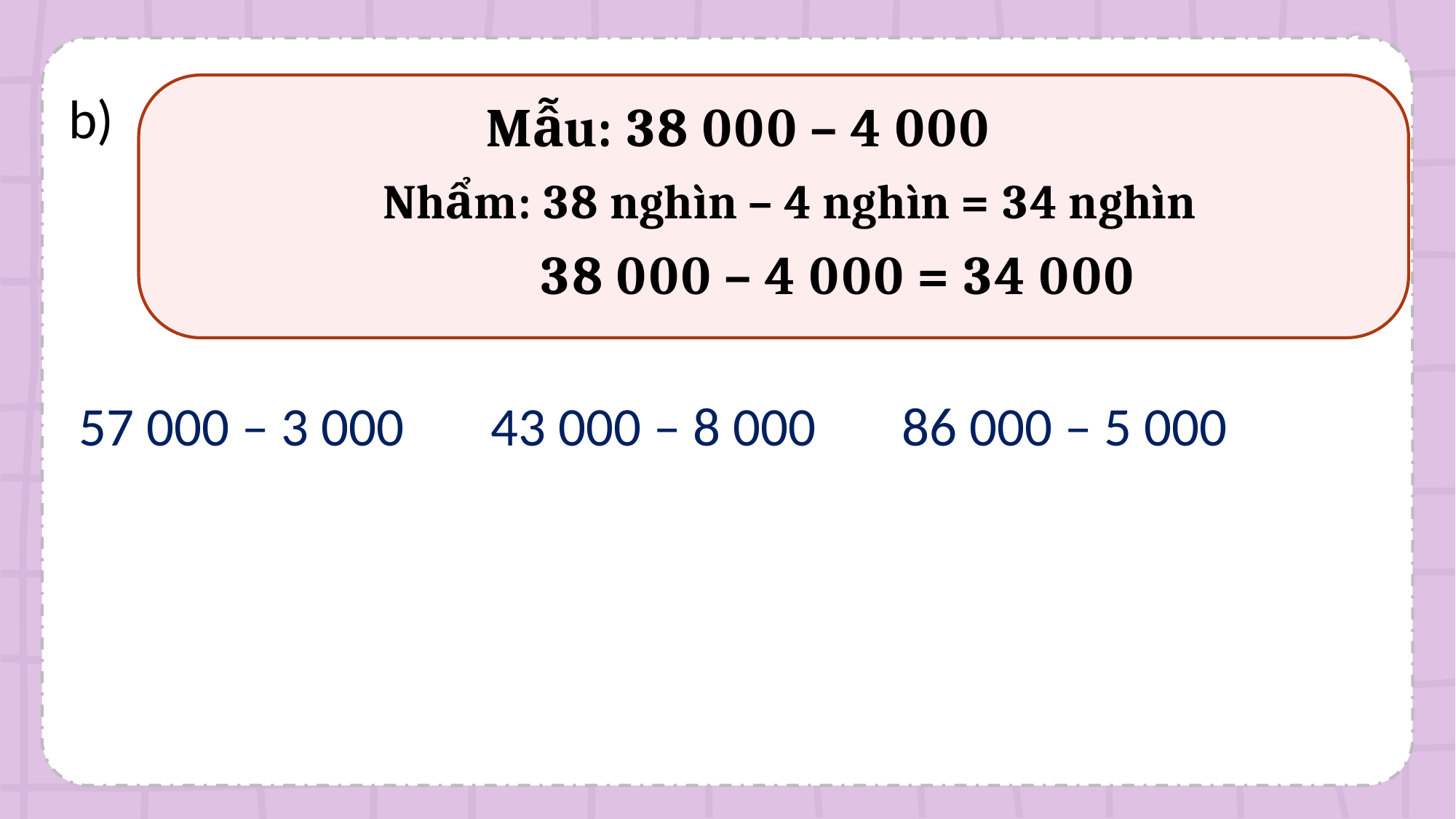

b)
Mẫu: 38 000 – 4 000
Nhẩm: 38 nghìn – 4 nghìn = 34 nghìn
38 000 – 4 000 = 34 000
57 000 – 3 000       43 000 – 8 000       86 000 – 5 000